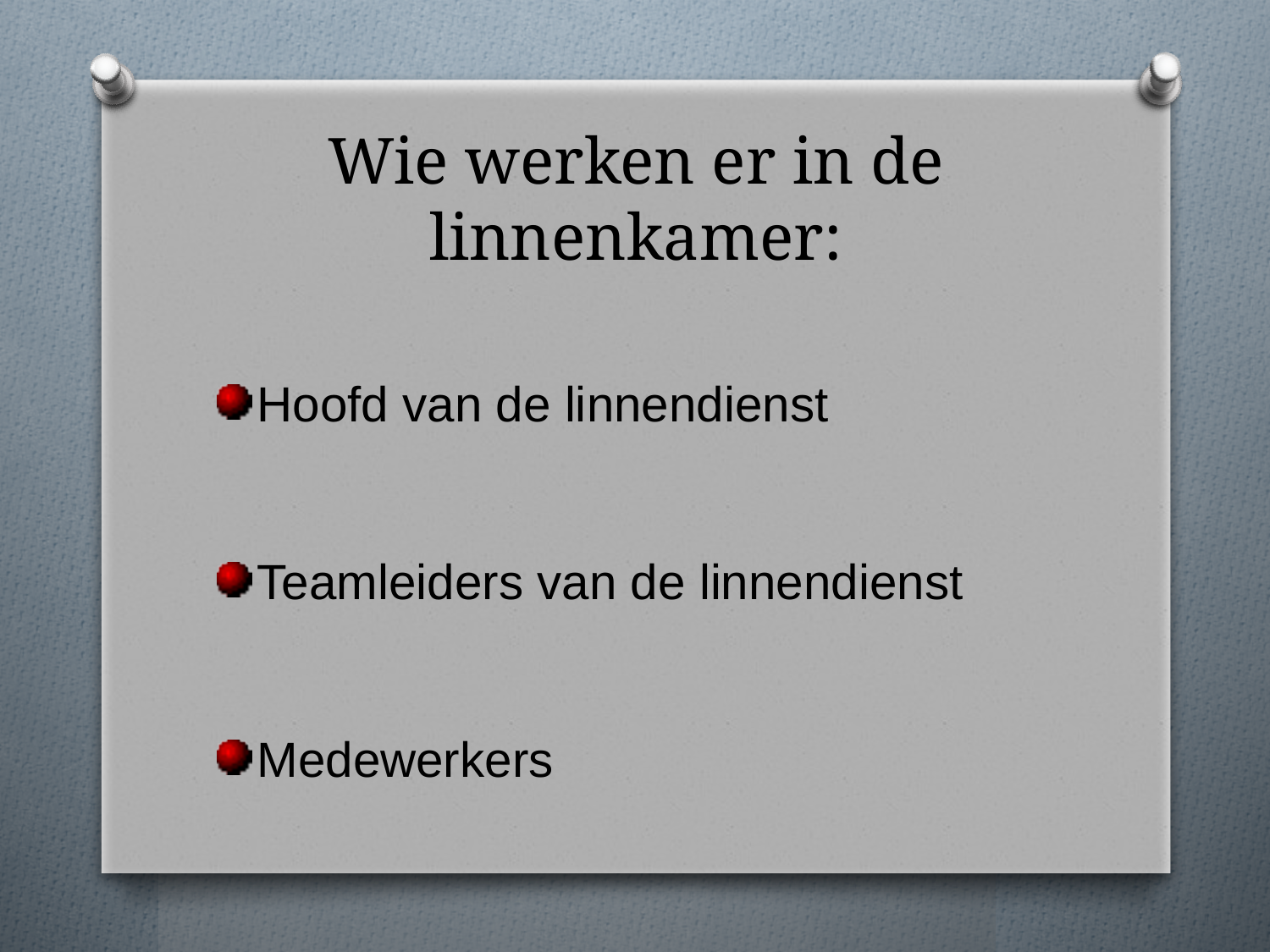

# Wie werken er in de linnenkamer:
Hoofd van de linnendienst

Teamleiders van de linnendienst

Medewerkers